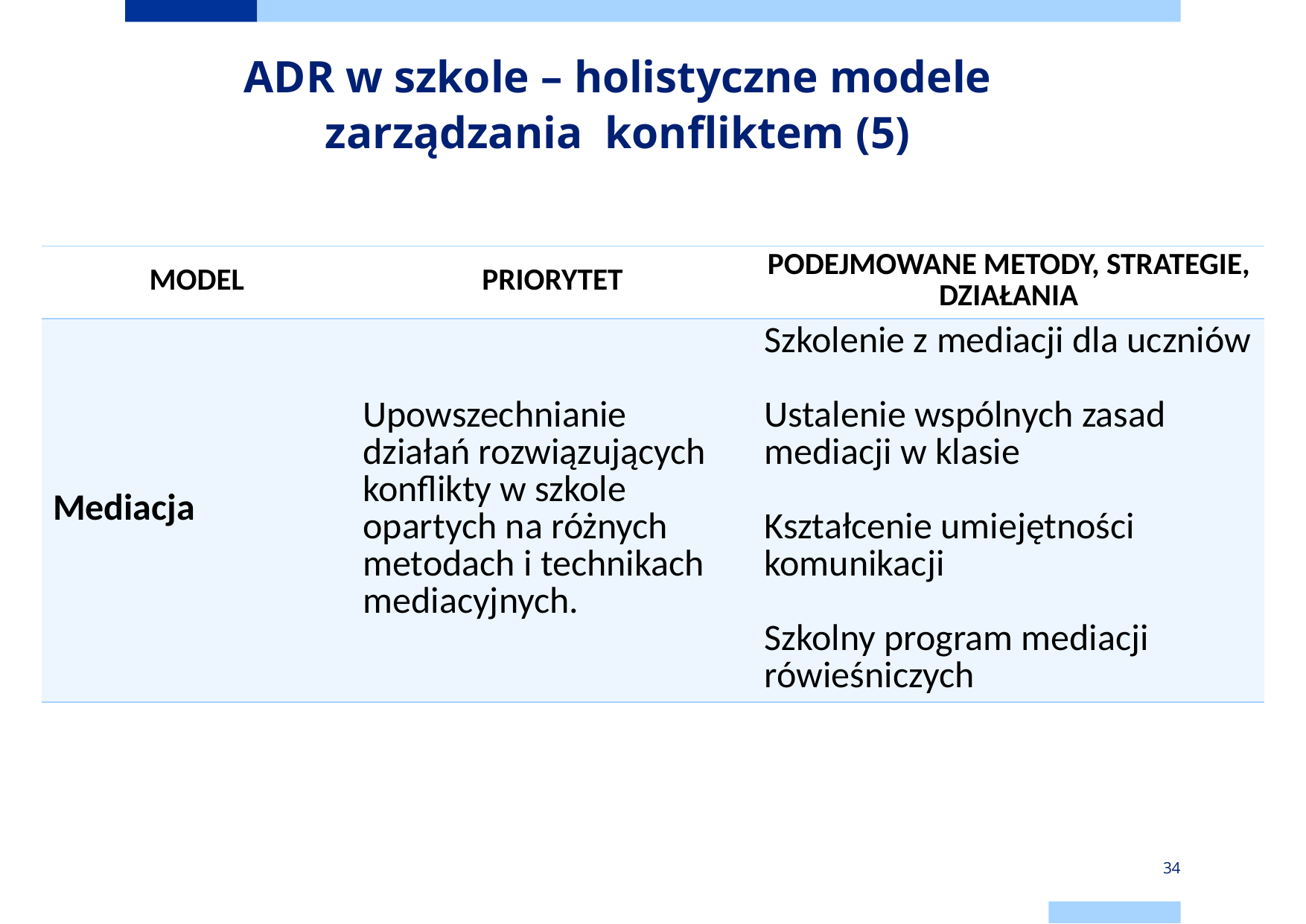

# ADR w szkole – holistyczne modele zarządzania  konfliktem (5)
| MODEL | PRIORYTET | PODEJMOWANE METODY, STRATEGIE, DZIAŁANIA |
| --- | --- | --- |
| Mediacja | Upowszechnianie działań rozwiązujących konflikty w szkole opartych na różnych metodach i technikach mediacyjnych. | Szkolenie z mediacji dla uczniów Ustalenie wspólnych zasad mediacji w klasie Kształcenie umiejętności komunikacji Szkolny program mediacji rówieśniczych |
34